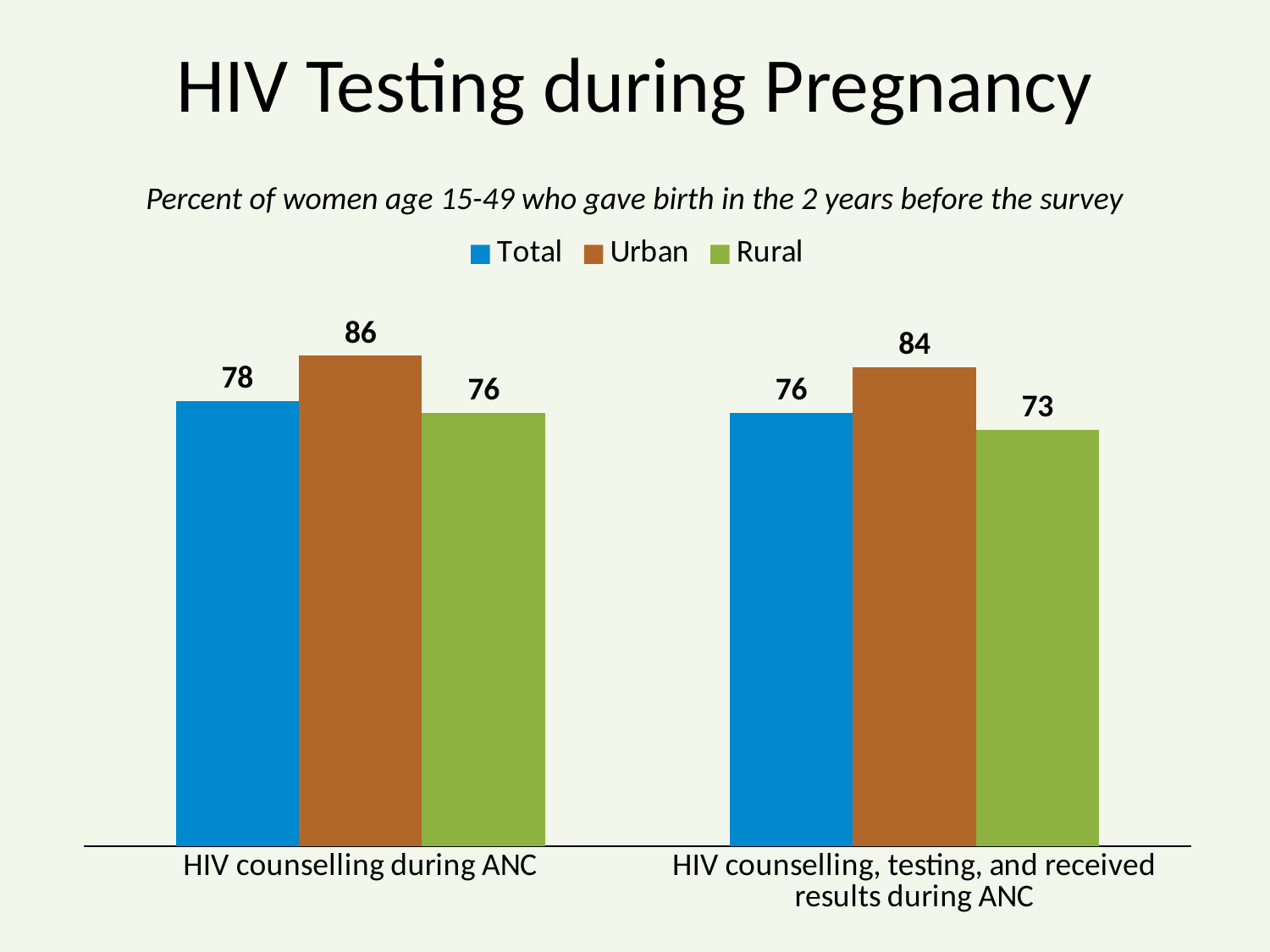

# HIV Testing during Pregnancy
Percent of women age 15-49 who gave birth in the 2 years before the survey

### Chart

| Category | Total | Urban | Rural |
|---|---|---|---|
| HIV counselling during ANC | 78.0 | 86.0 | 76.0 |
| HIV counselling, testing, and received results during ANC | 76.0 | 84.0 | 73.0 |